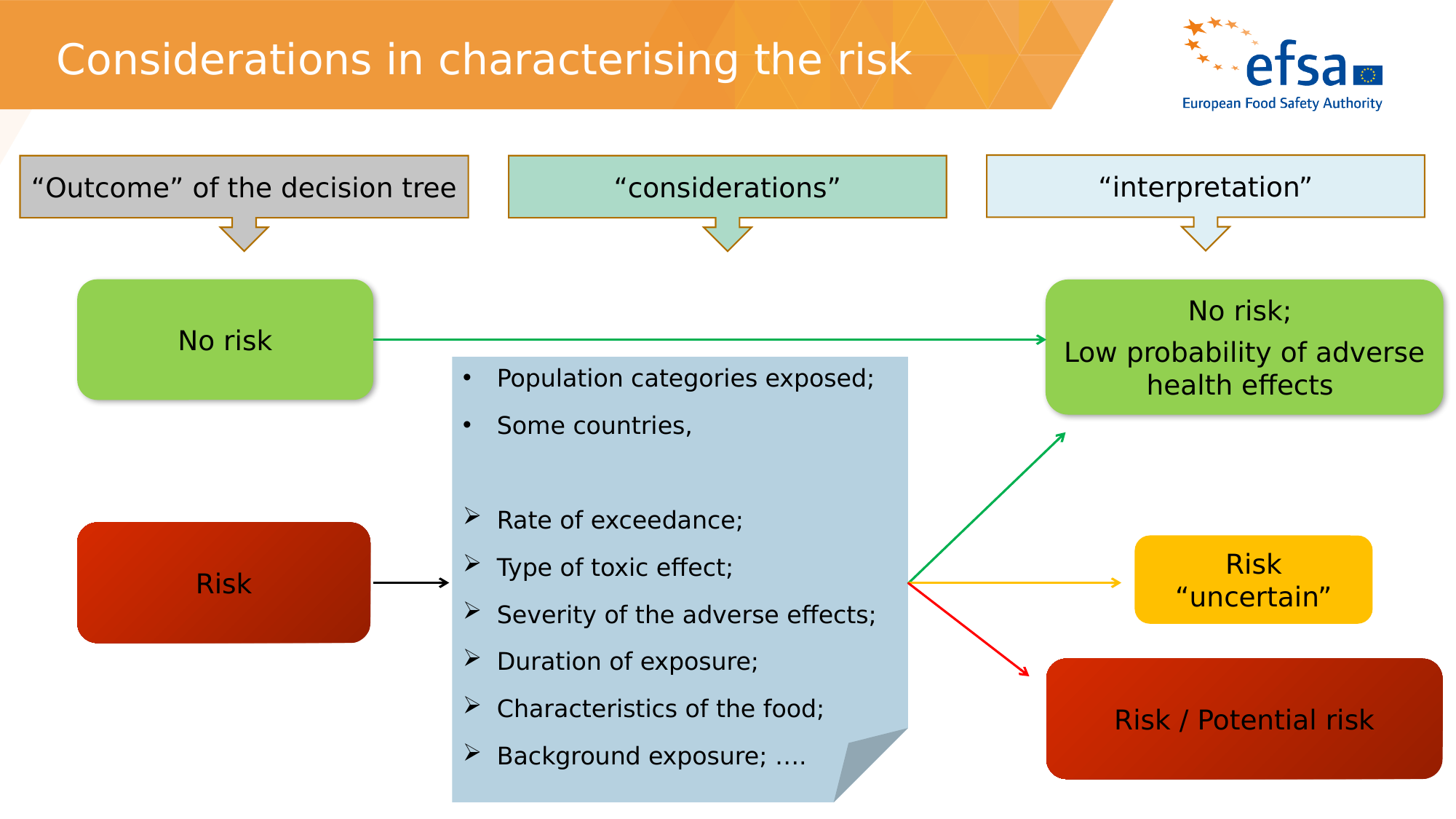

# Considerations in characterising the risk
“interpretation”
“Outcome” of the decision tree
“considerations”
No risk
No risk;
Low probability of adverse health effects
Population categories exposed;
Some countries,

Rate of exceedance;
Type of toxic effect;
Severity of the adverse effects;
Duration of exposure;
Characteristics of the food;
Background exposure; ….
Risk
Risk “uncertain”
Risk / Potential risk